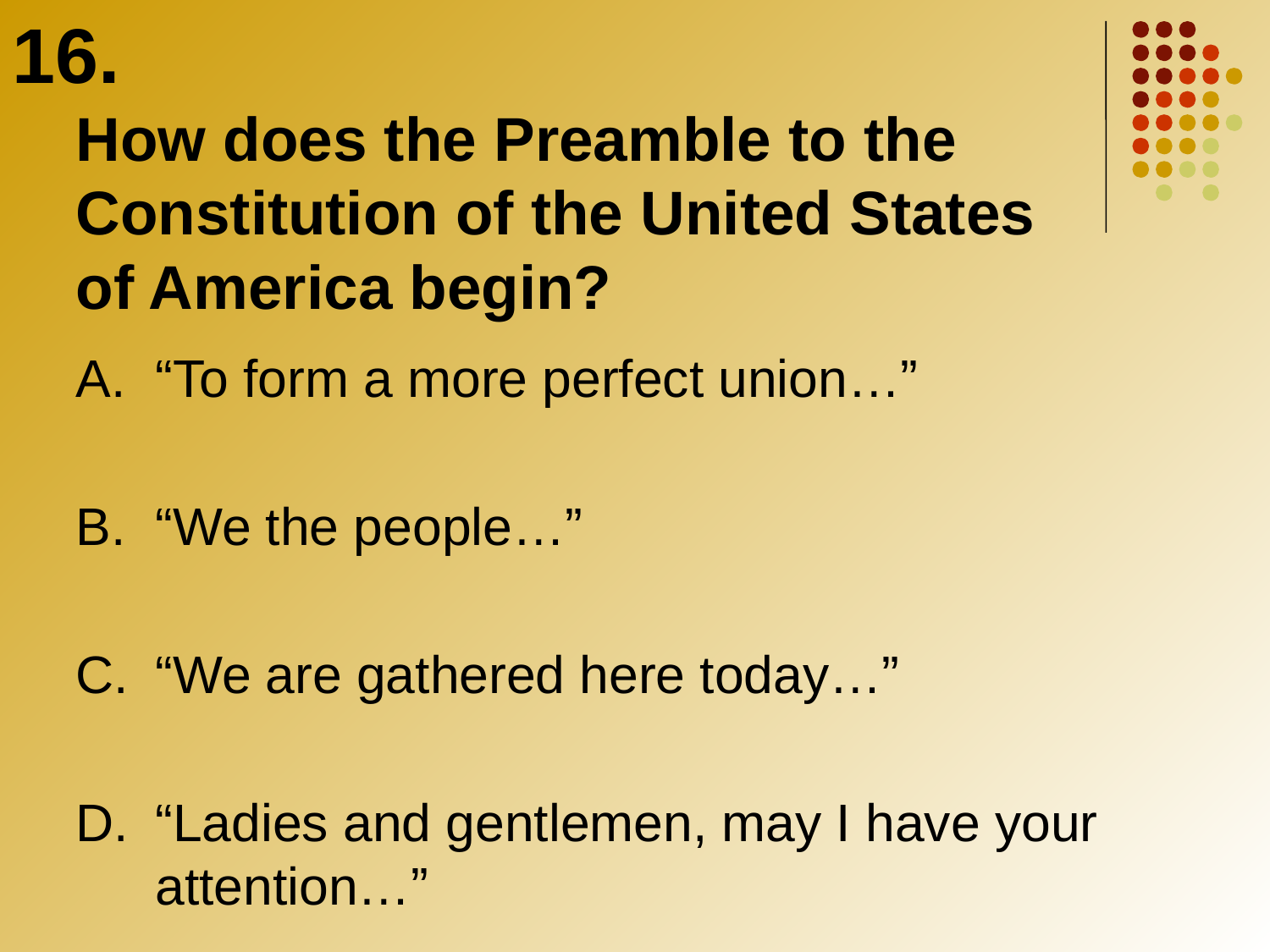

16.
How does the Preamble to the Constitution of the United States of America begin?
A.	“To form a more perfect union…”

B.	“We the people…”

C.	“We are gathered here today…”

D.	“Ladies and gentlemen, may I have your attention…”